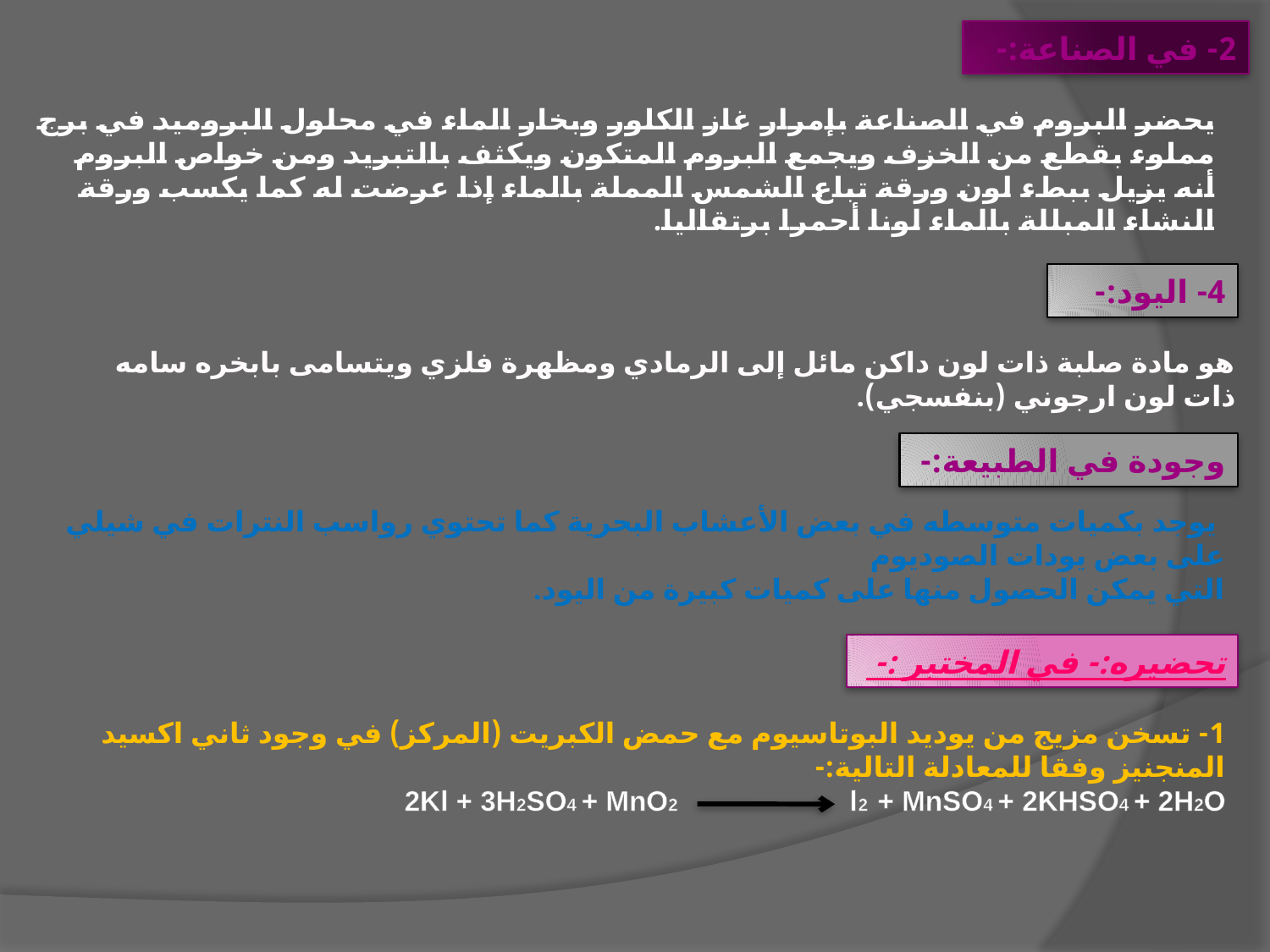

2- في الصناعة:-
يحضر البروم في الصناعة بإمرار غاز الكلور وبخار الماء في محلول البروميد في برج مملوء بقطع من الخزف ويجمع البروم المتكون ويكثف بالتبريد ومن خواص البروم أنه يزيل ببطء لون ورقة تباع الشمس المملة بالماء إذا عرضت له كما يكسب ورقة النشاء المبللة بالماء لونا أحمرا برتقاليا.
4- اليود:-
هو مادة صلبة ذات لون داكن مائل إلى الرمادي ومظهرة فلزي ويتسامى بابخره سامه ذات لون ارجوني (بنفسجي).

وجودة في الطبيعة:-
 يوجد بكميات متوسطه في بعض الأعشاب البحرية كما تحتوي رواسب النترات في شيلي على بعض يودات الصوديوم
التي يمكن الحصول منها على كميات كبيرة من اليود.
تحضيره:- في المختبر :-
1- تسخن مزيج من يوديد البوتاسيوم مع حمض الكبريت (المركز) في وجود ثاني اكسيد المنجنيز وفقا للمعادلة التالية:-
2Kl + 3H2SO4 + MnO2                      l2  + MnSO4 + 2KHSO4 + 2H2O